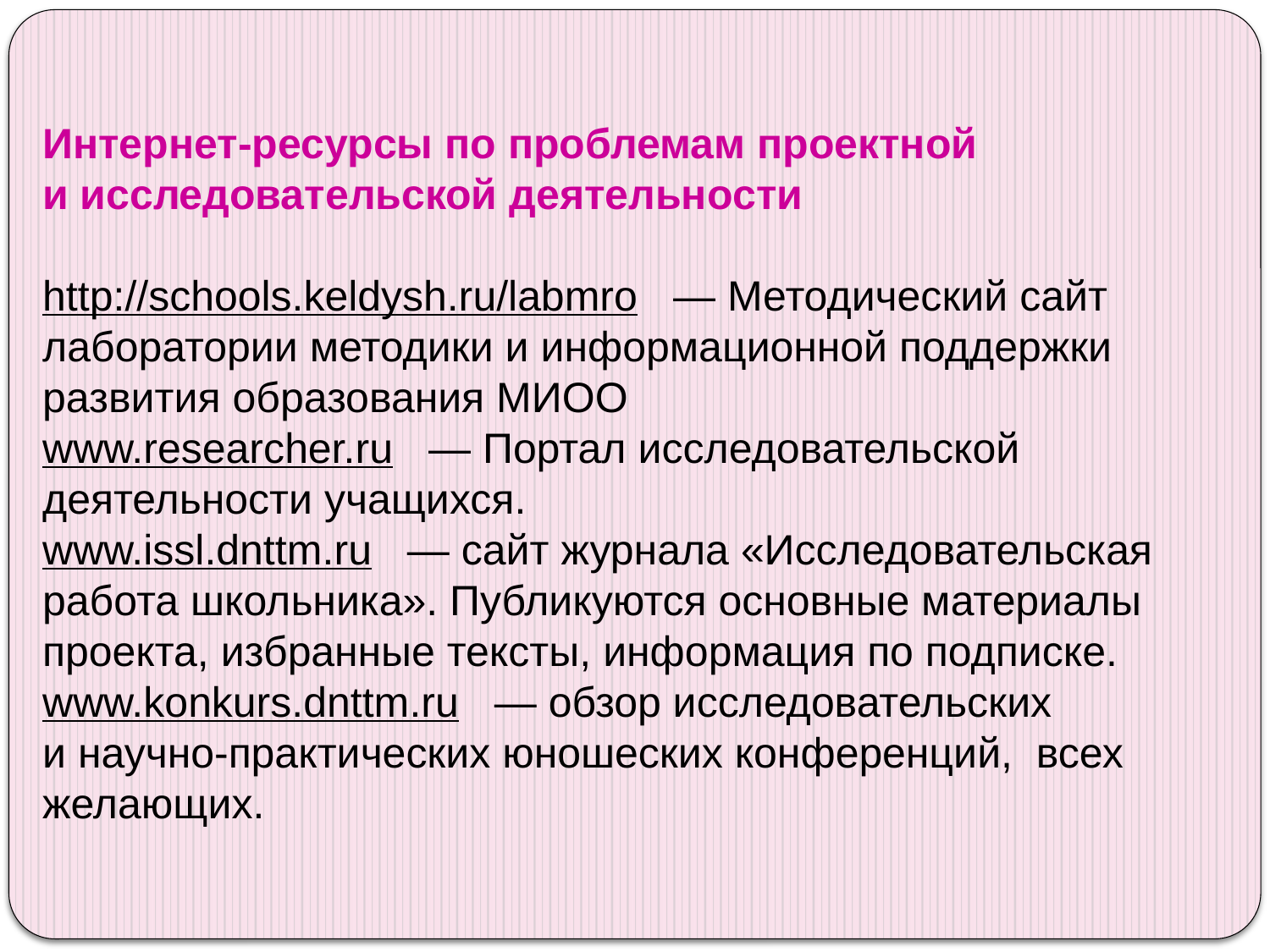

Интернет-ресурсы по проблемам проектной и исследовательской деятельности

http://schools.keldysh.ru/labmro   — Методический сайт лаборатории методики и информационной поддержки развития образования МИОО
www.researcher.ru   — Портал исследовательской деятельности учащихся.
www.issl.dnttm.ru   — сайт журнала «Исследовательская работа школьника». Публикуются основные материалы проекта, избранные тексты, информация по подписке.
www.konkurs.dnttm.ru   — обзор исследовательских и научно-практических юношеских конференций,  всех желающих.